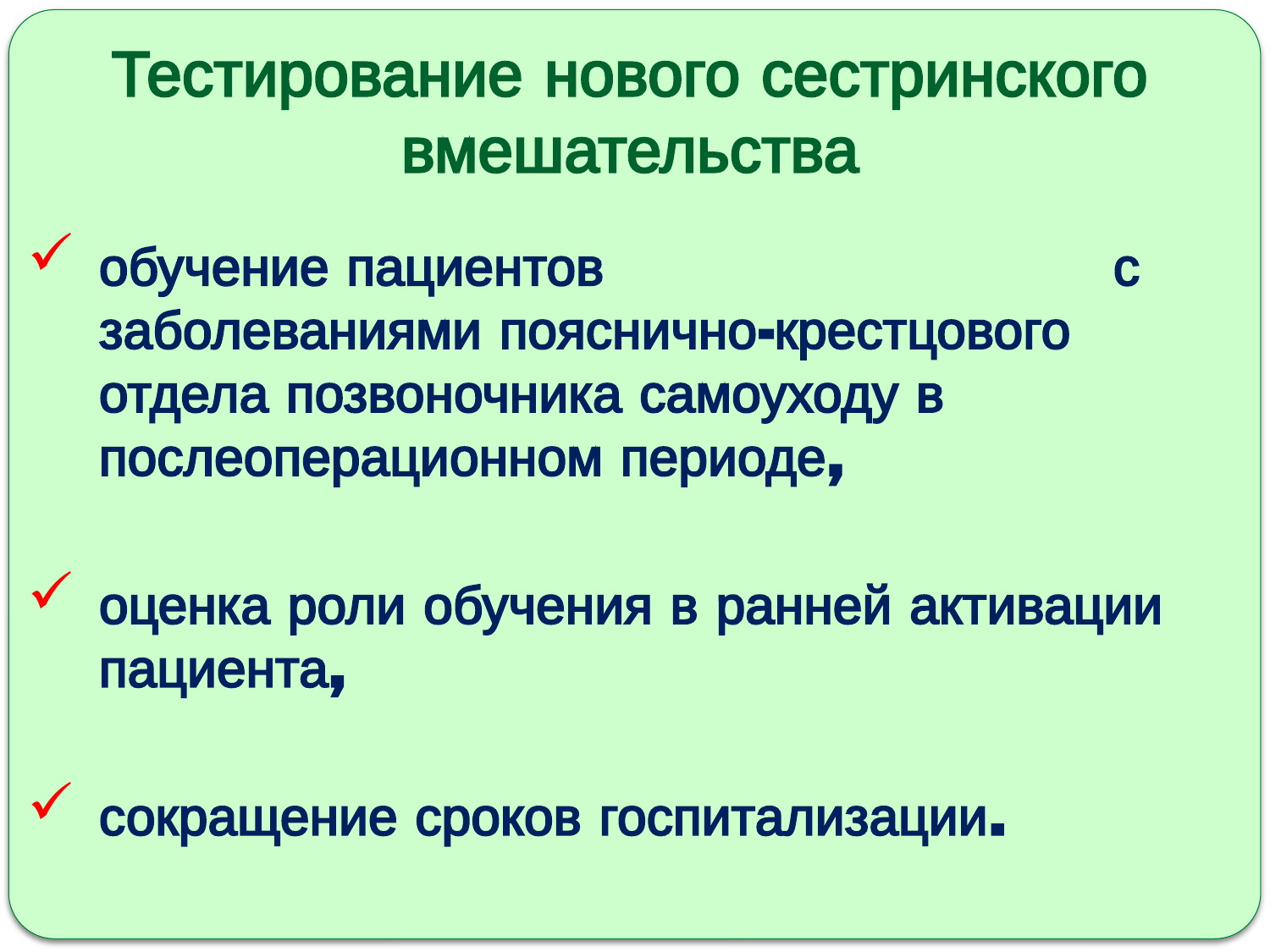

Тестирование нового сестринского вмешательства
обучение пациентов                             с заболеваниями пояснично-крестцового отдела позвоночника самоуходу в послеоперационном периоде,
оценка роли обучения в ранней активации пациента,
сокращение сроков госпитализации.